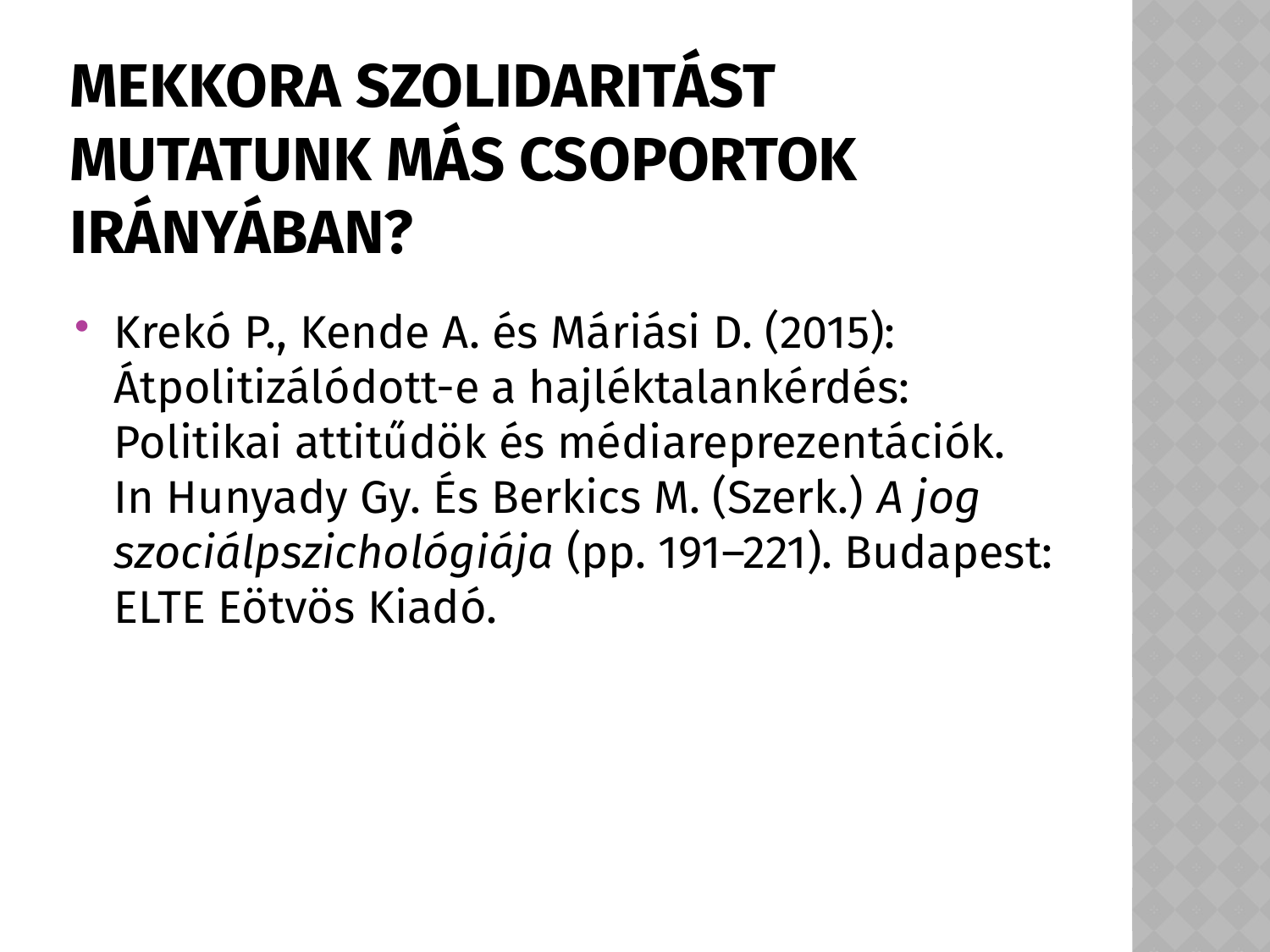

# Mekkora szolidaritást mutatunk más csoportok irányában?
Krekó P., Kende A. és Máriási D. (2015): Átpolitizálódott-e a hajléktalankérdés: Politikai attitűdök és médiareprezentációk. In Hunyady Gy. És Berkics M. (Szerk.) A jog szociálpszichológiája (pp. 191–221). Budapest: ELTE Eötvös Kiadó.